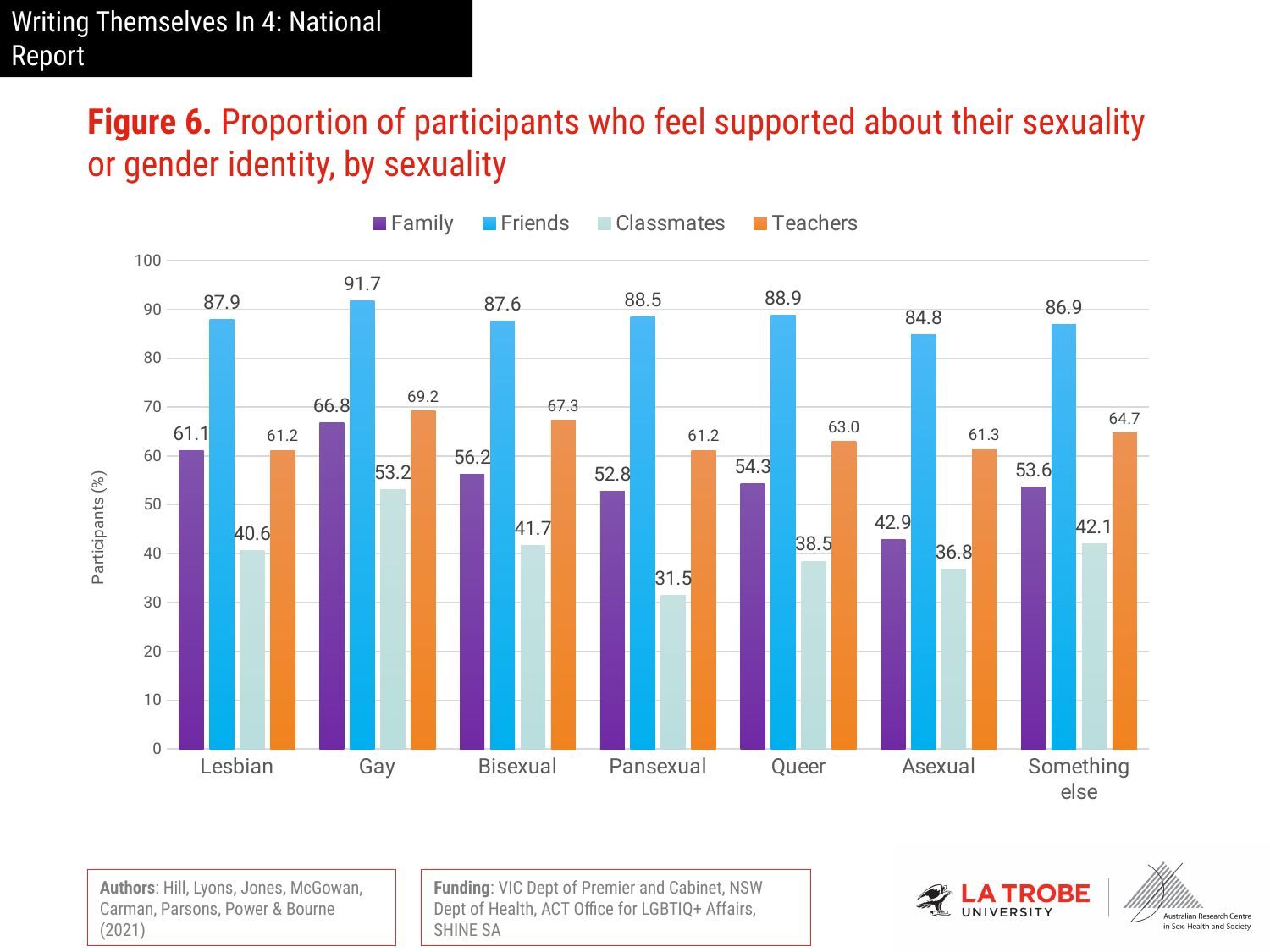

# Figure 6. Proportion of participants who feel supported about their sexuality or gender identity, by sexuality

### Chart

| Category | Family | Friends | Classmates | Teachers |
|---|---|---|---|---|
| Lesbian | 61.1 | 87.9 | 40.6 | 61.2 |
| Gay | 66.8 | 91.7 | 53.2 | 69.2 |
| Bisexual | 56.2 | 87.6 | 41.7 | 67.3 |
| Pansexual | 52.8 | 88.5 | 31.5 | 61.2 |
| Queer | 54.3 | 88.9 | 38.5 | 63.0 |
| Asexual | 42.9 | 84.8 | 36.8 | 61.3 |
| Something else | 53.6 | 86.9 | 42.1 | 64.7 |